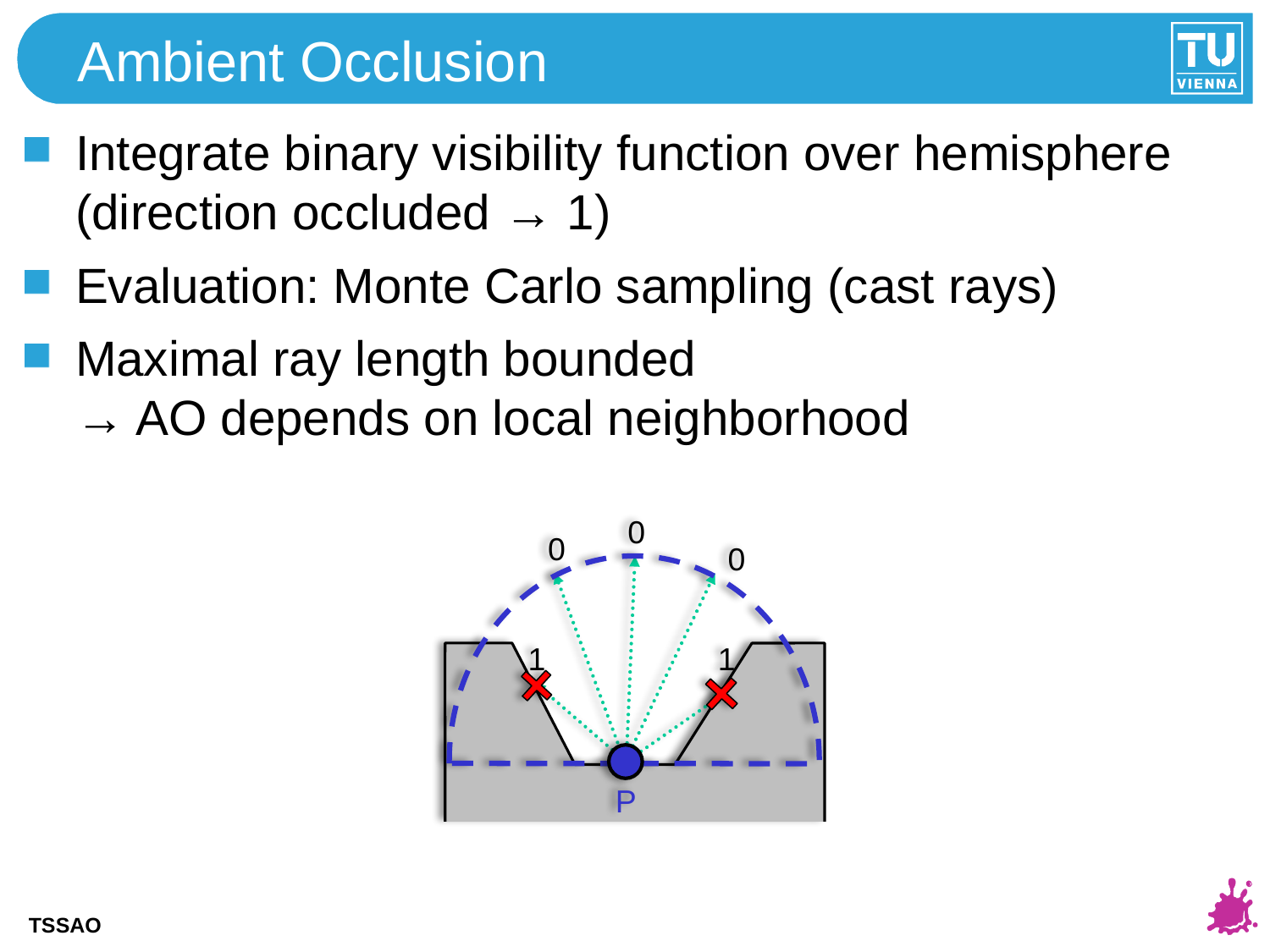

Ambient Occlusion
Integrate binary visibility function over hemisphere
(direction occluded → 1)
Evaluation: Monte Carlo sampling (cast rays)
Maximal ray length bounded
→ AO depends on local neighborhood
0
0
0

1
1

P
TSSAO